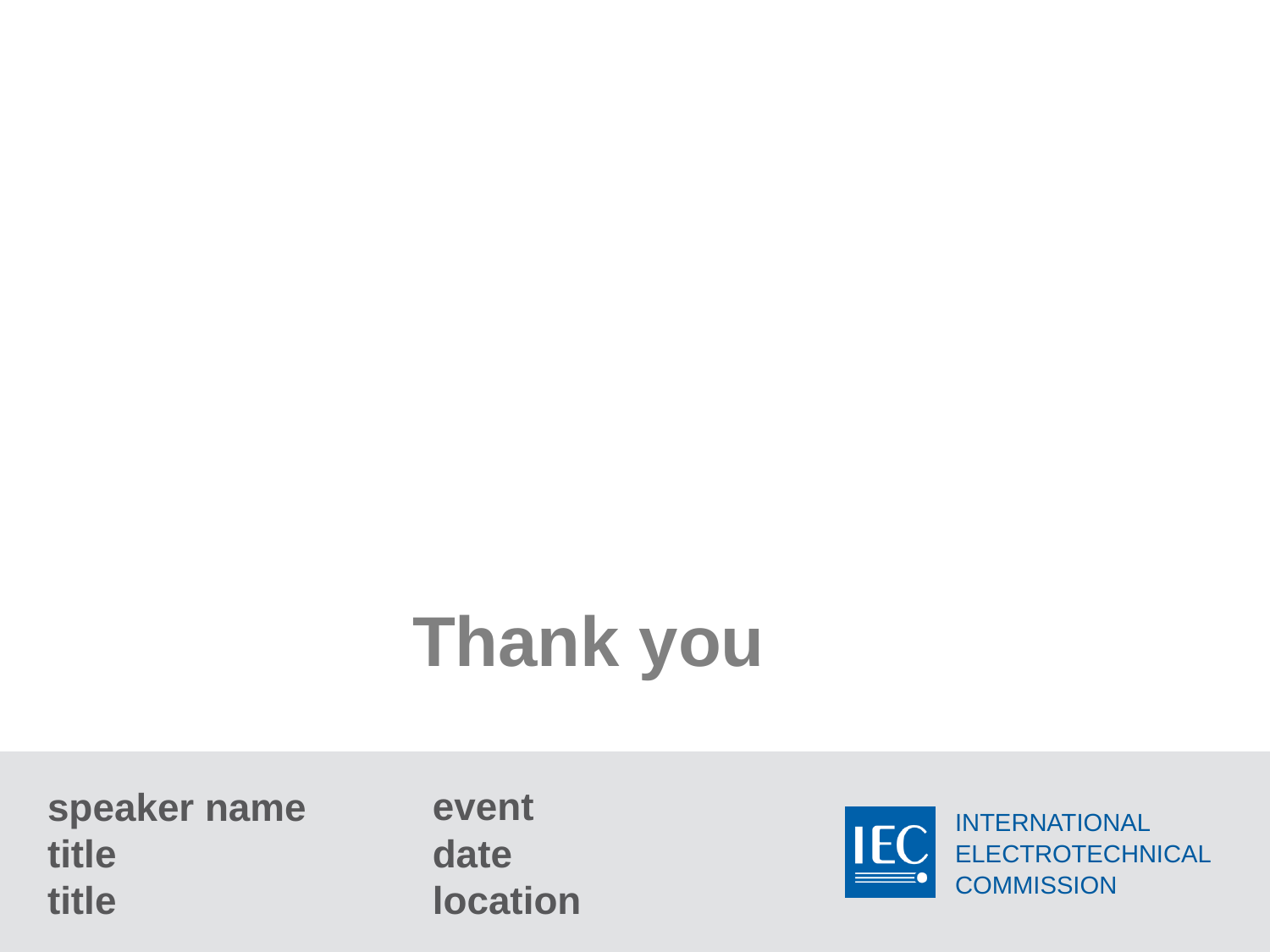

# Thank you
event
date
location
speaker name
title
title